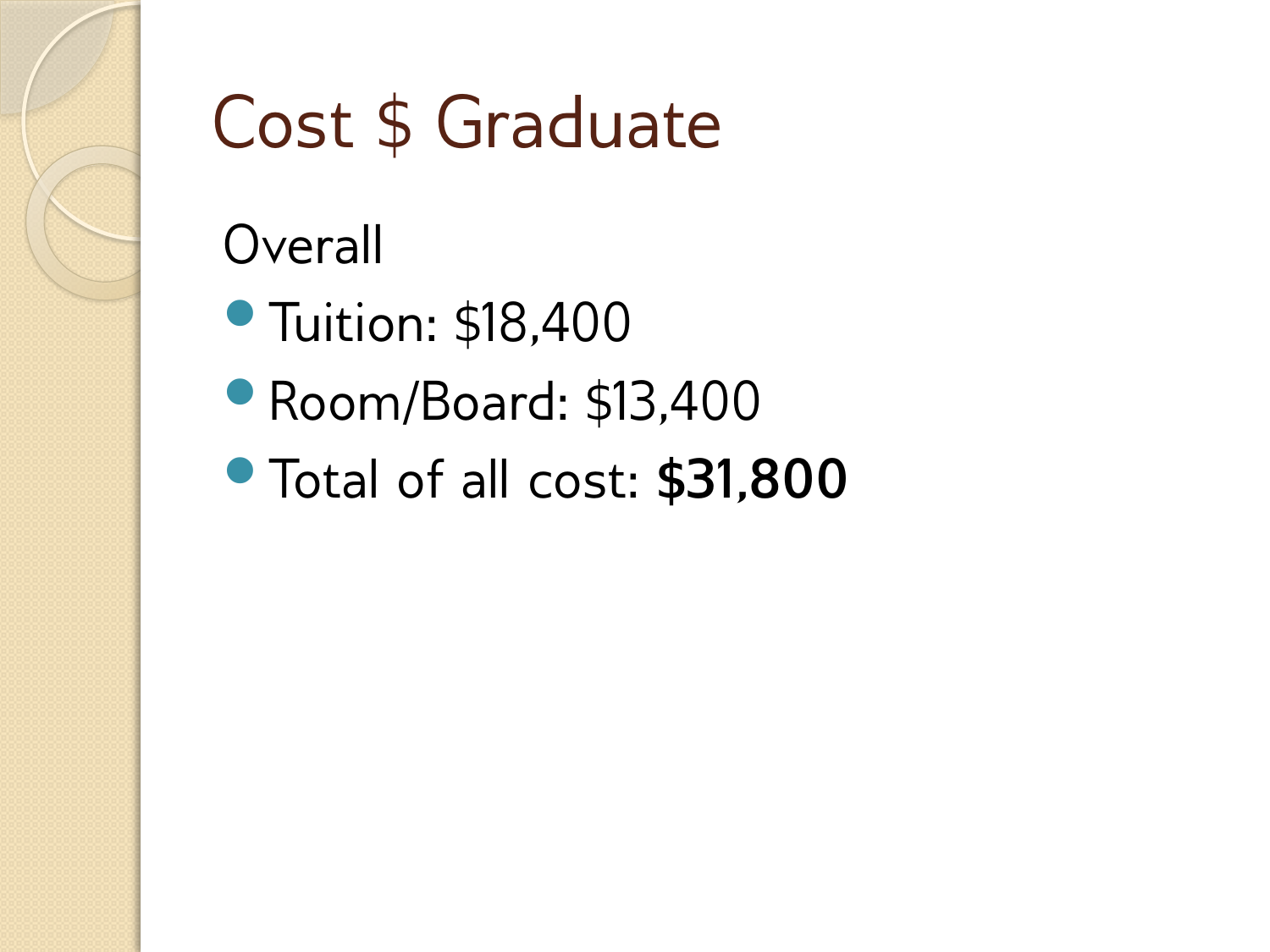

# Cost $ Graduate
Overall
Tuition: $18,400
Room/Board: $13,400
Total of all cost: $31,800